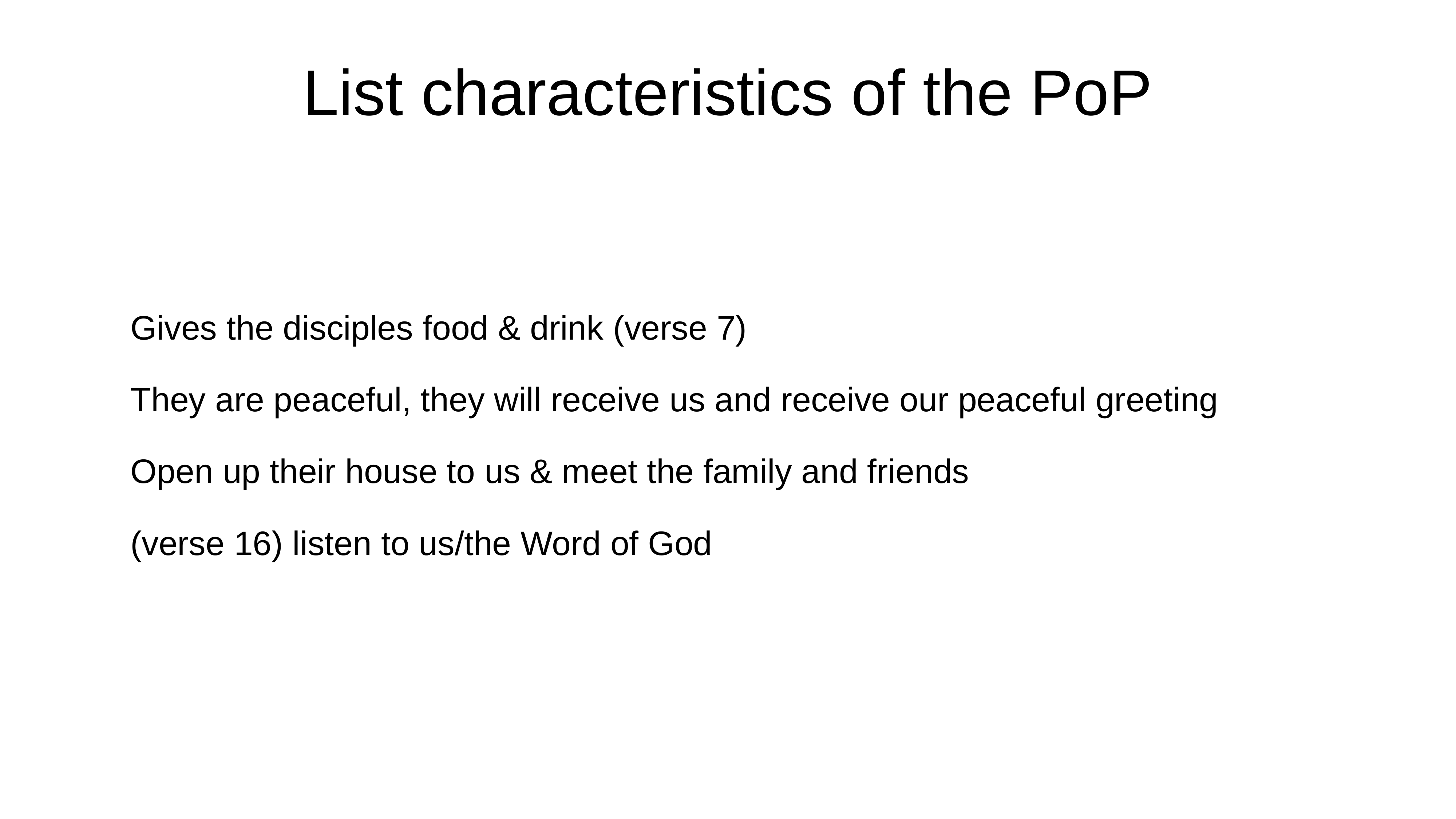

# List characteristics of the PoP
Gives the disciples food & drink (verse 7)
They are peaceful, they will receive us and receive our peaceful greeting
Open up their house to us & meet the family and friends
(verse 16) listen to us/the Word of God